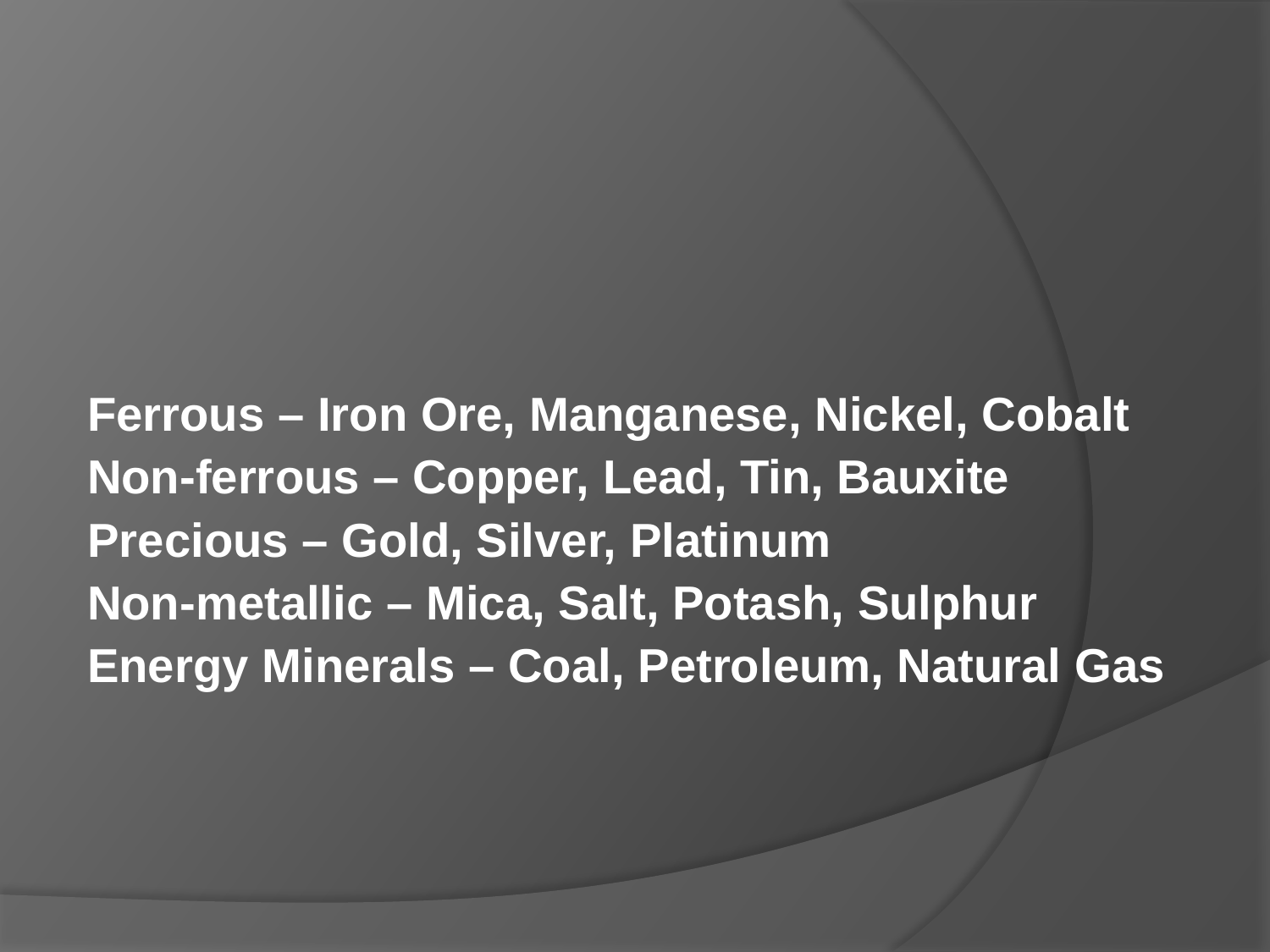

Ferrous – Iron Ore, Manganese, Nickel, Cobalt
Non-ferrous – Copper, Lead, Tin, Bauxite
Precious – Gold, Silver, Platinum
Non-metallic – Mica, Salt, Potash, Sulphur
Energy Minerals – Coal, Petroleum, Natural Gas